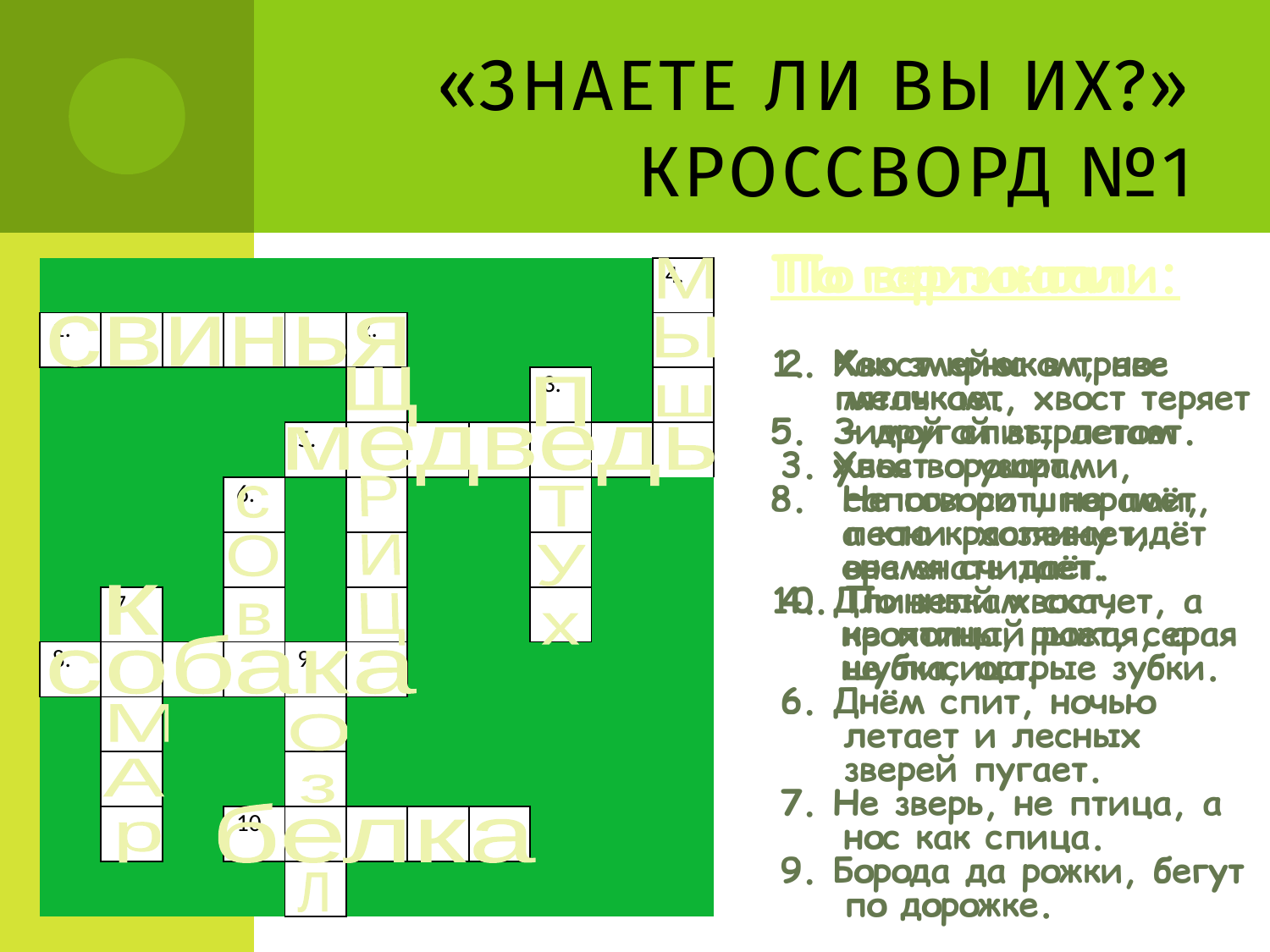

# «Знаете ли вы их?» Кроссворд №1
По горизонтали:

Хвост крючком, нос пятачком.
Зимой спит, летом улья ворошит.
Не говорит, не поёт, а кто к хозяину идёт она знать даёт.
10. По веткам скачет, а не птица, рыжая, а не лисица.

По вертикали:

2. Как змейка в траве мелькает, хвост теряет – другой вырастает.
3. Хвост с узорами, сапоги со шпорами, песни распевает, время считает.
4. Длинный хвост, крохотный рост, серая шубка, острые зубки.
6. Днём спит, ночью летает и лесных зверей пугает.
7. Не зверь, не птица, а нос как спица.
9. Борода да рожки, бегут по дорожке.

|  |  |  |  |  |  |  |  |  |  | 4. |
| --- | --- | --- | --- | --- | --- | --- | --- | --- | --- | --- |
| 1. |  |  |  |  | 2. |  |  |  |  |  |
|  |  |  |  |  |  |  |  | 3. |  |  |
|  |  |  |  | 5. |  |  |  |  |  |  |
|  |  |  | 6. |  |  |  |  |  |  |  |
|  |  |  |  |  |  |  |  |  |  |  |
|  | 7. |  |  |  |  |  |  |  |  |  |
| 8. |  |  |  | 9. |  |  |  |  |  |  |
|  |  |  |  |  |  |  |  |  |  |  |
|  |  |  |  |  |  |  |  |  |  |  |
|  |  |  | 10. |  |  |  |  |  |  |  |
|  |  |  |  |  |  |  |  |  |  |  |
М
Ы
ш
свинья
щ
п
медведь
Р
И
Ц

с
О
в
Т
У
х
к
собака
М
А
р
О
з
белка
л